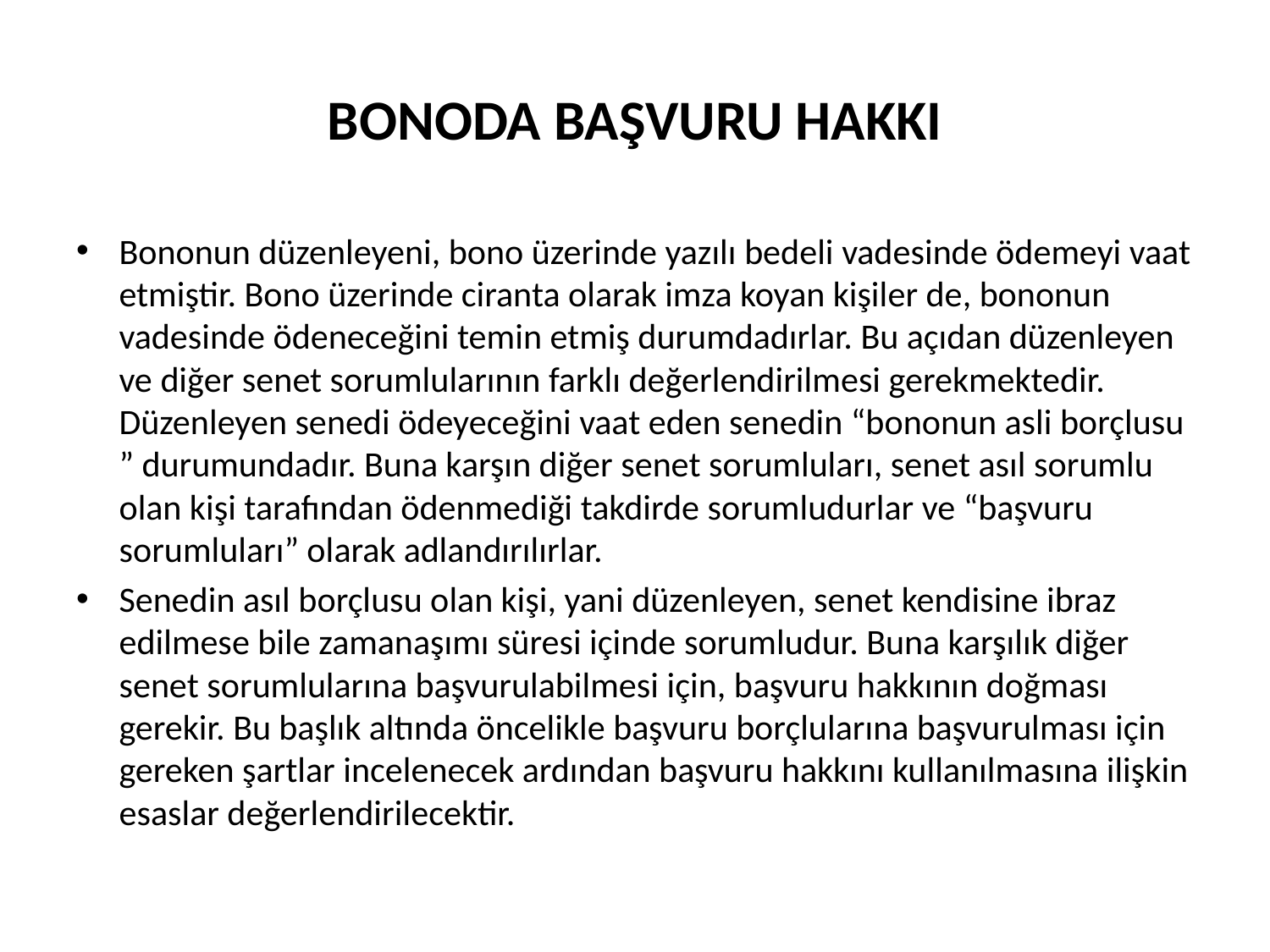

# BONODA BAŞVURU HAKKI
Bononun düzenleyeni, bono üzerinde yazılı bedeli vadesinde ödemeyi vaat etmiştir. Bono üzerinde ciranta olarak imza koyan kişiler de, bononun vadesinde ödeneceğini temin etmiş durumdadırlar. Bu açıdan düzenleyen ve diğer senet sorumlularının farklı değerlendirilmesi gerekmektedir. Düzenleyen senedi ödeyeceğini vaat eden senedin “bononun asli borçlusu ” durumundadır. Buna karşın diğer senet sorumluları, senet asıl sorumlu olan kişi tarafından ödenmediği takdirde sorumludurlar ve “başvuru sorumluları” olarak adlandırılırlar.
Senedin asıl borçlusu olan kişi, yani düzenleyen, senet kendisine ibraz edilmese bile zamanaşımı süresi içinde sorumludur. Buna karşılık diğer senet sorumlularına başvurulabilmesi için, başvuru hakkının doğması gerekir. Bu başlık altında öncelikle başvuru borçlularına başvurulması için gereken şartlar incelenecek ardından başvuru hakkını kullanılmasına ilişkin esaslar değerlendirilecektir.